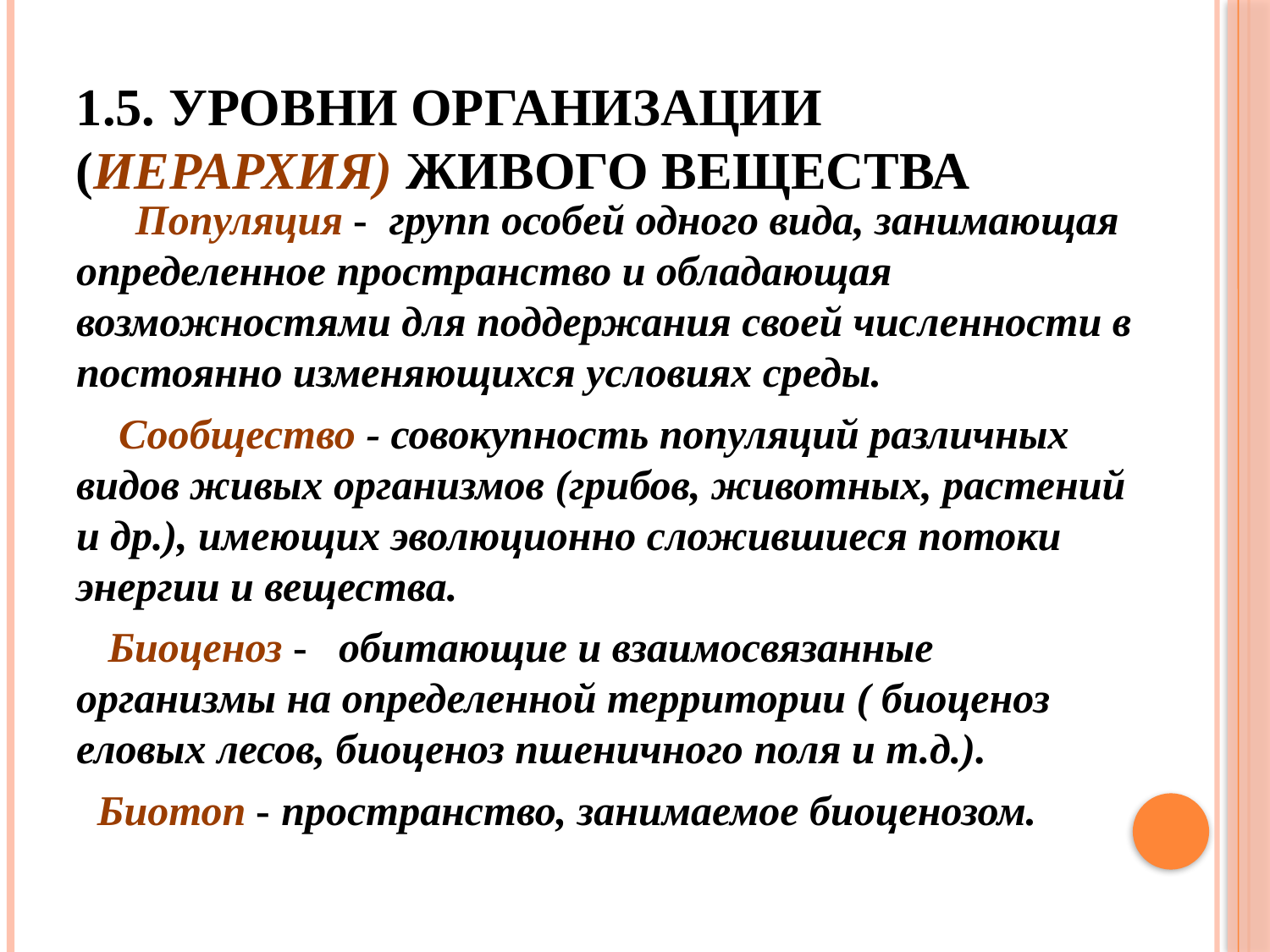

# 1.5. уровни организации (иерархия) живого вещества
     Популяция -  групп особей одного вида, занимающая определенное пространство и обладающая возможностями для поддержания своей численности в постоянно изменяющихся условиях среды.
    Сообщество - совокупность популяций различных видов живых организмов (грибов, животных, растений и др.), имеющих эволюционно сложившиеся потоки энергии и вещества.
   Биоценоз -   обитающие и взаимосвязанные организмы на определенной территории ( биоценоз еловых лесов, биоценоз пшеничного поля и т.д.).
  Биотоп - пространство, занимаемое биоценозом.